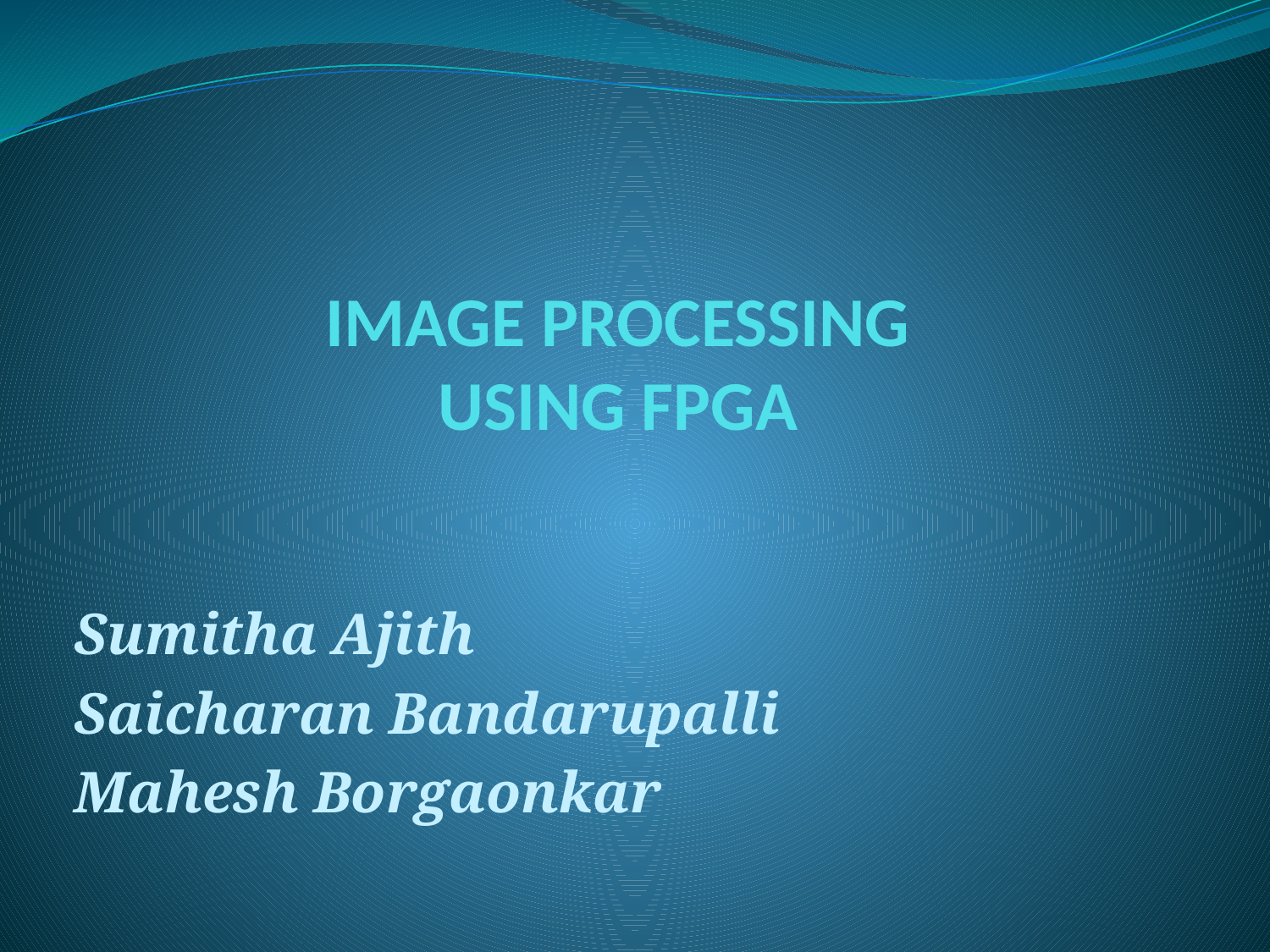

# IMAGE PROCESSING USING FPGA
Sumitha Ajith
Saicharan Bandarupalli
Mahesh Borgaonkar